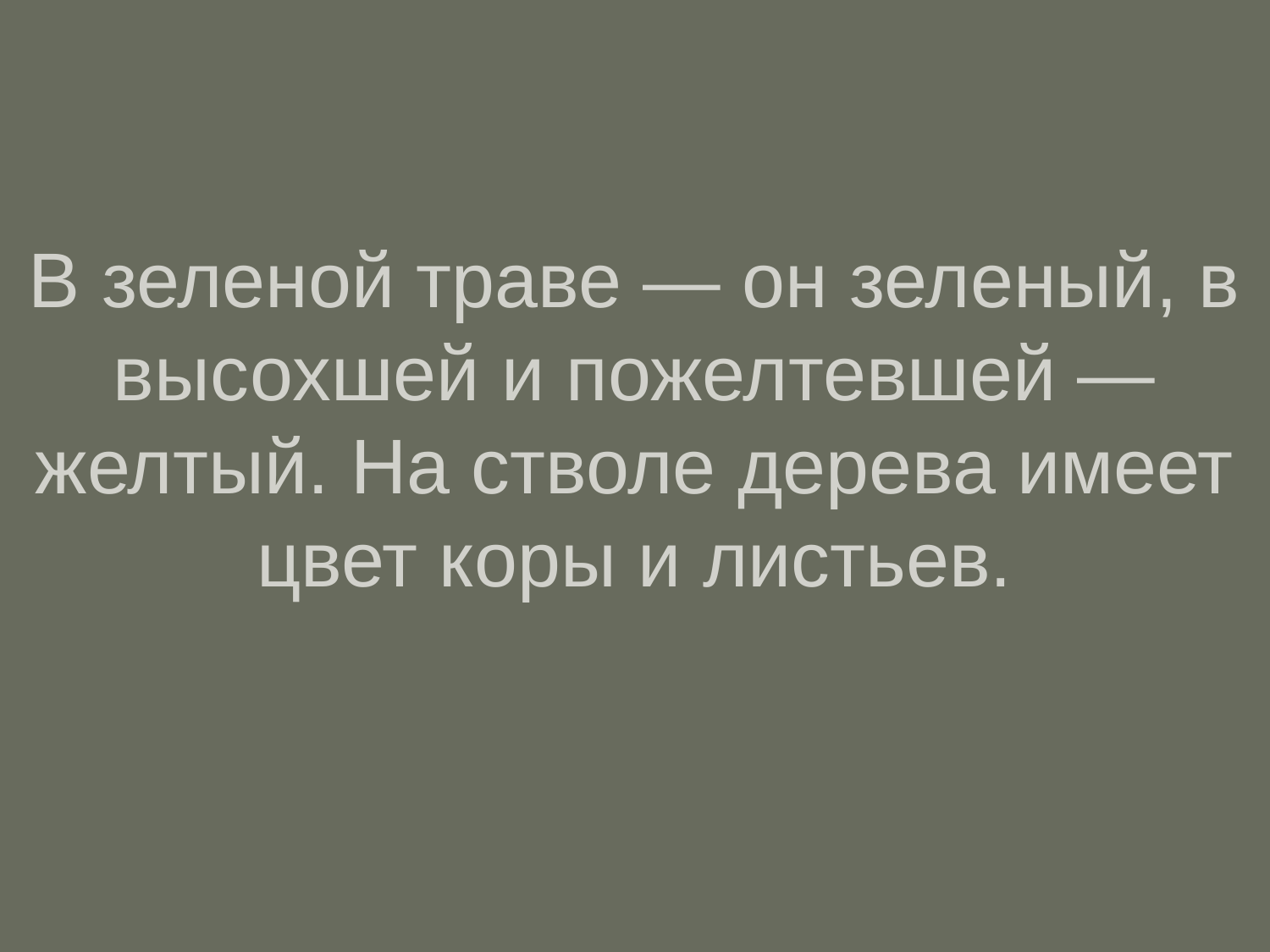

# В зеленой траве — он зеленый, в высохшей и пожелтевшей — желтый. На стволе дерева имеет цвет коры и листьев.